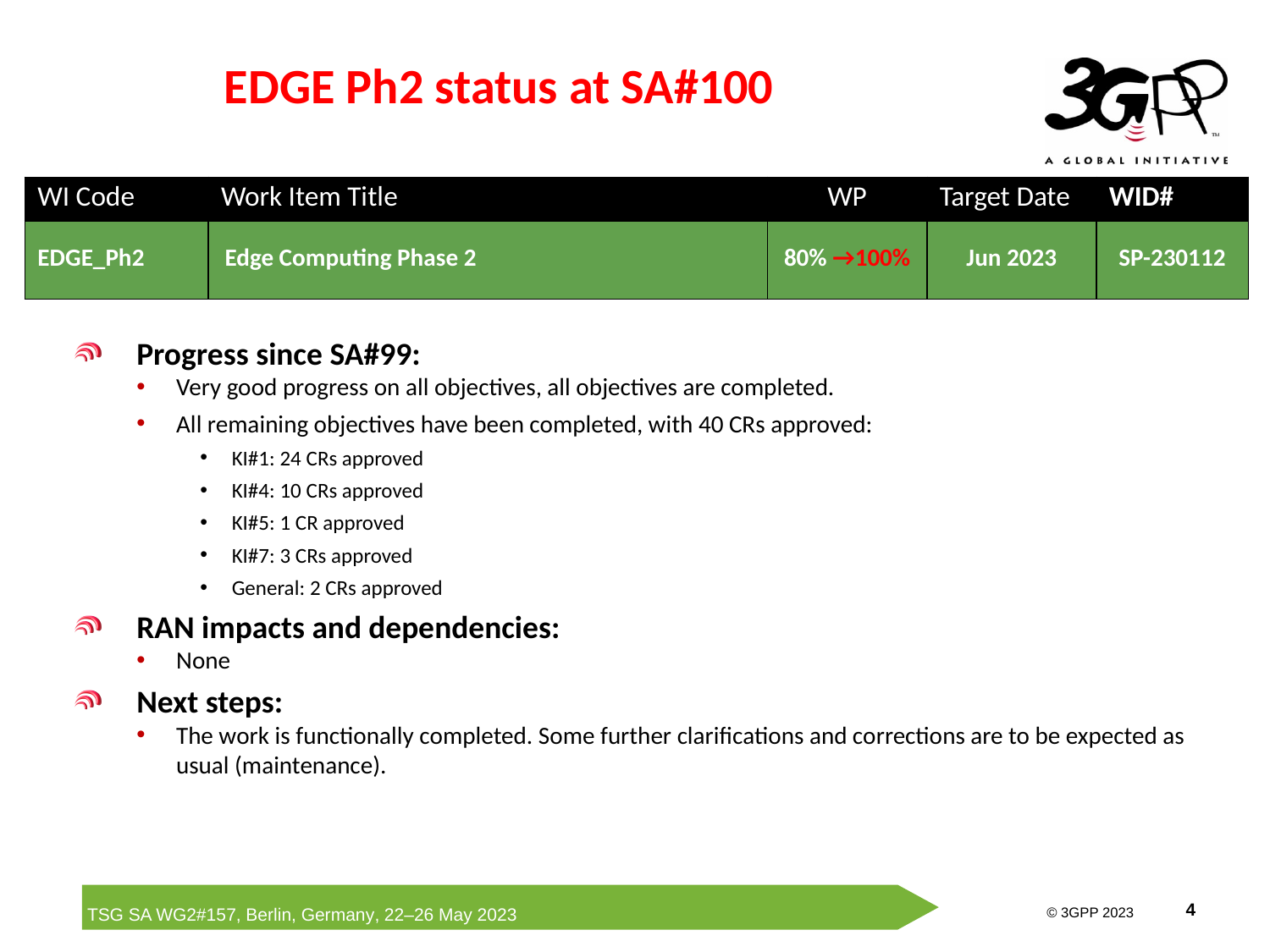

# EDGE Ph2 status at SA#100
| WI Code | Work Item Title | WP | Target Date | WID# |
| --- | --- | --- | --- | --- |
| EDGE\_Ph2 | Edge Computing Phase 2 | 80% →100% | Jun 2023 | SP-230112 |
Progress since SA#99:
Very good progress on all objectives, all objectives are completed.
All remaining objectives have been completed, with 40 CRs approved:
KI#1: 24 CRs approved
KI#4: 10 CRs approved
KI#5: 1 CR approved
KI#7: 3 CRs approved
General: 2 CRs approved
RAN impacts and dependencies:
None
Next steps:
The work is functionally completed. Some further clarifications and corrections are to be expected as usual (maintenance).